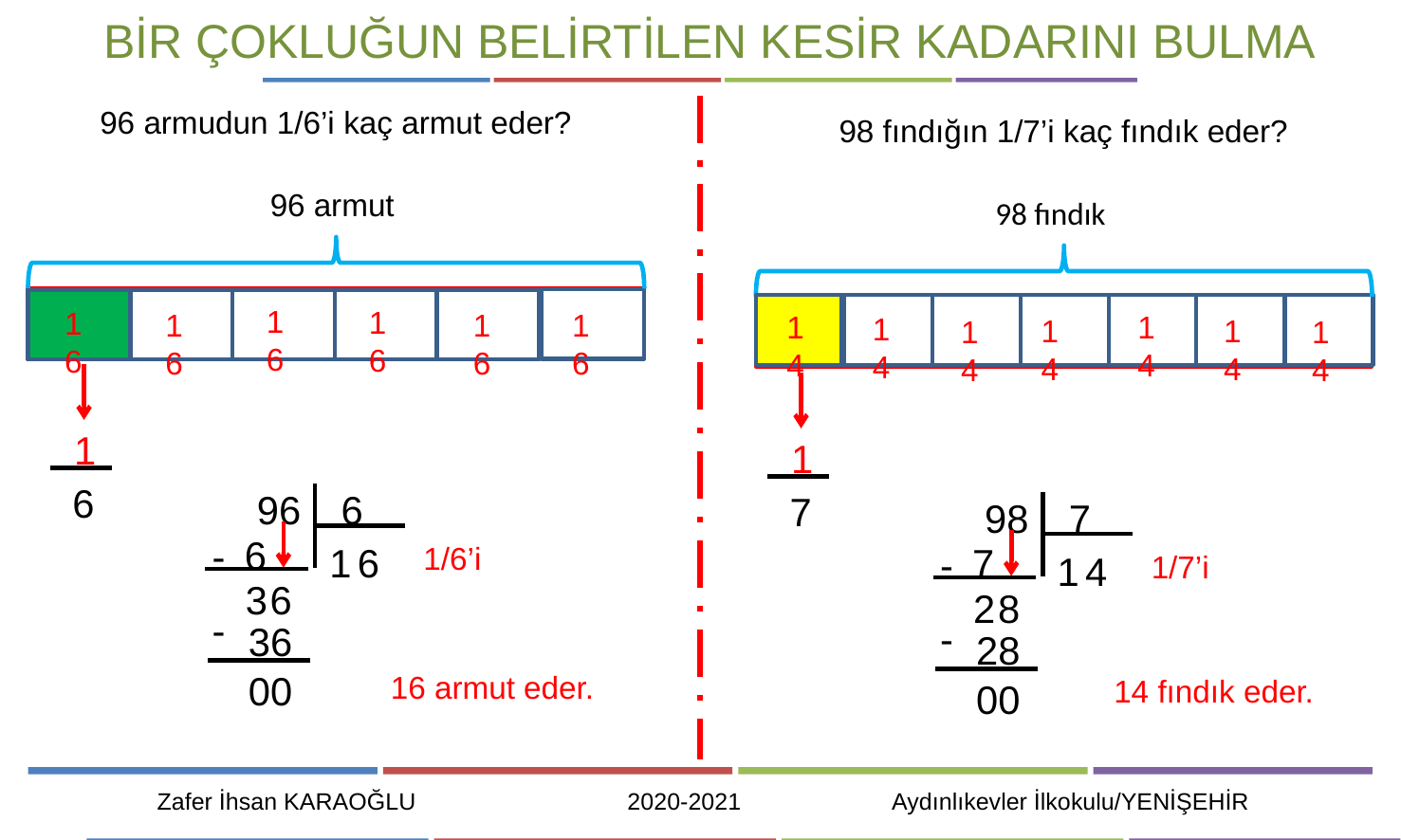

BİR ÇOKLUĞUN BELİRTİLEN KESİR KADARINI BULMA

96 armudun 1/6’i kaç armut eder?
98 fındığın 1/7’i kaç fındık eder?
96 armut
98 fındık

16
16

16
16
16
16
14
14
14
14
14
14
14
1
6
1
7
96
6
98
7
6
-
1
6
1/6’i
7
-
1
4
1/7’i
3
6
2
8
-
-
36
28
16 armut eder.
00
14 fındık eder.
00

Zafer İhsan KARAOĞLU                                2020-2021                       Aydınlıkevler İlkokulu/YENİŞEHİR